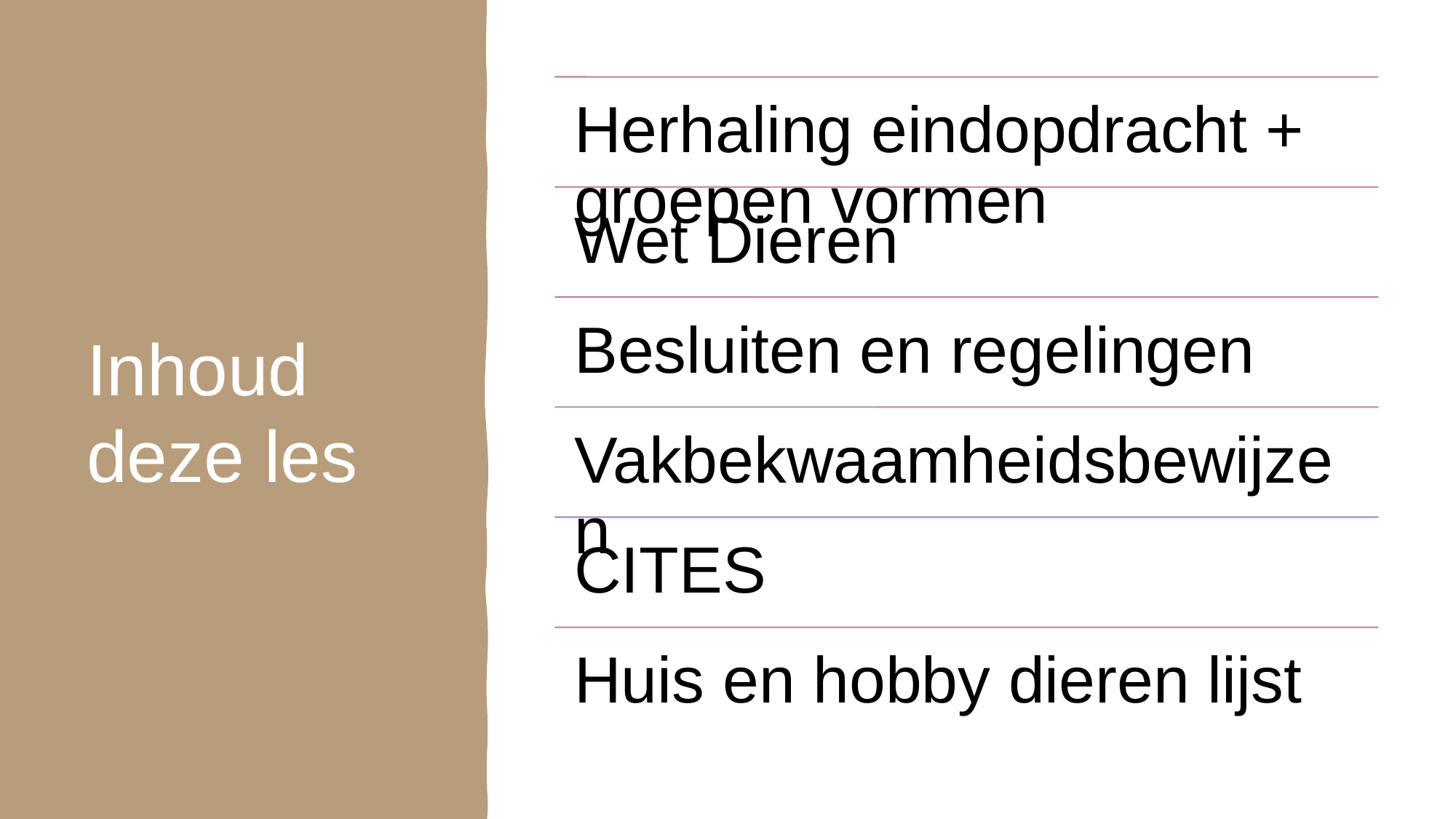

Herhaling eindopdracht + groepen vormen
Wet Dieren
Besluiten en regelingen
Vakbekwaamheidsbewijzen
CITES
Huis en hobby dieren lijst
# Inhoud deze les